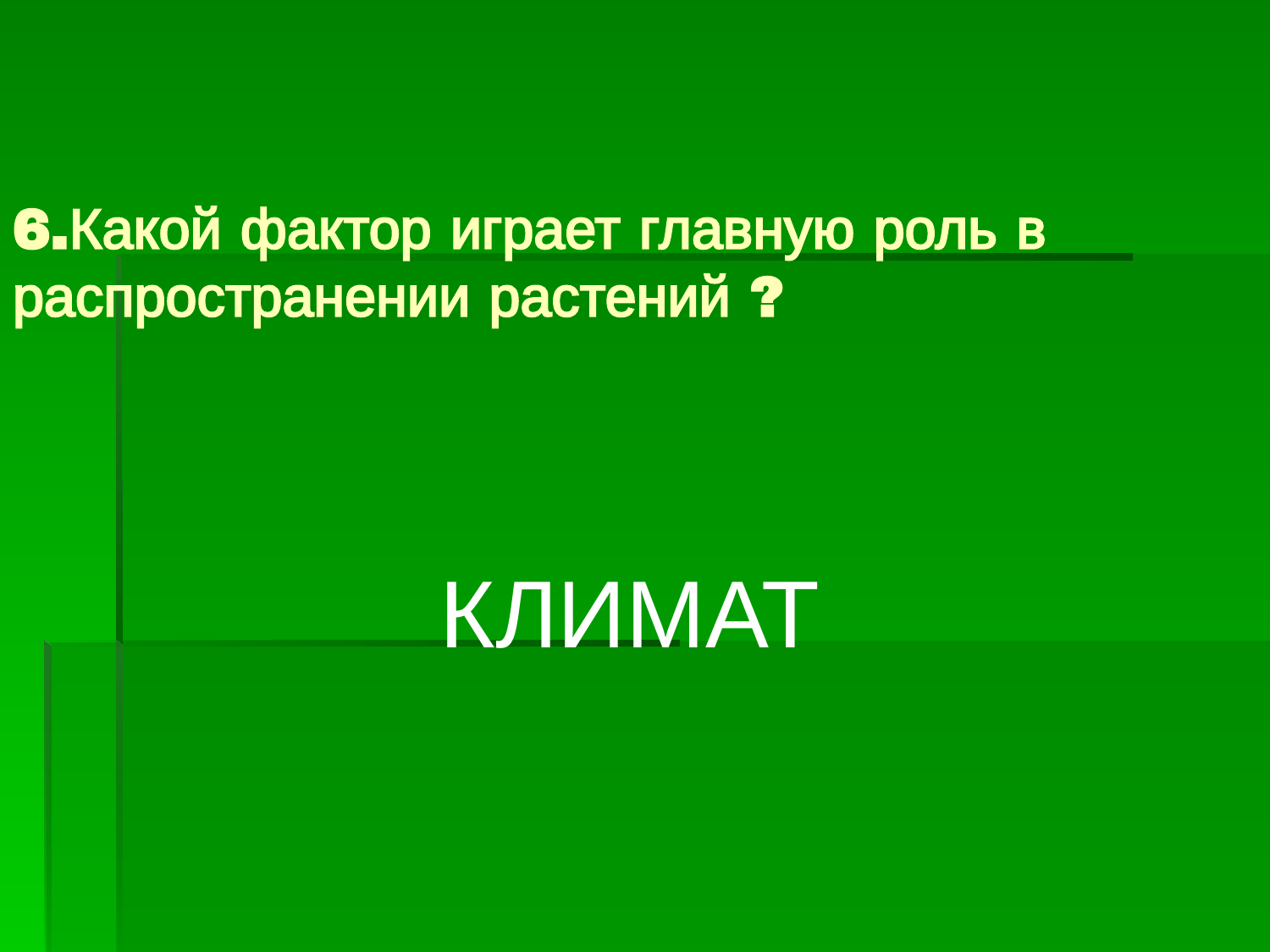

# 6.Какой фактор играет главную роль в распространении растений ?
КЛИМАТ